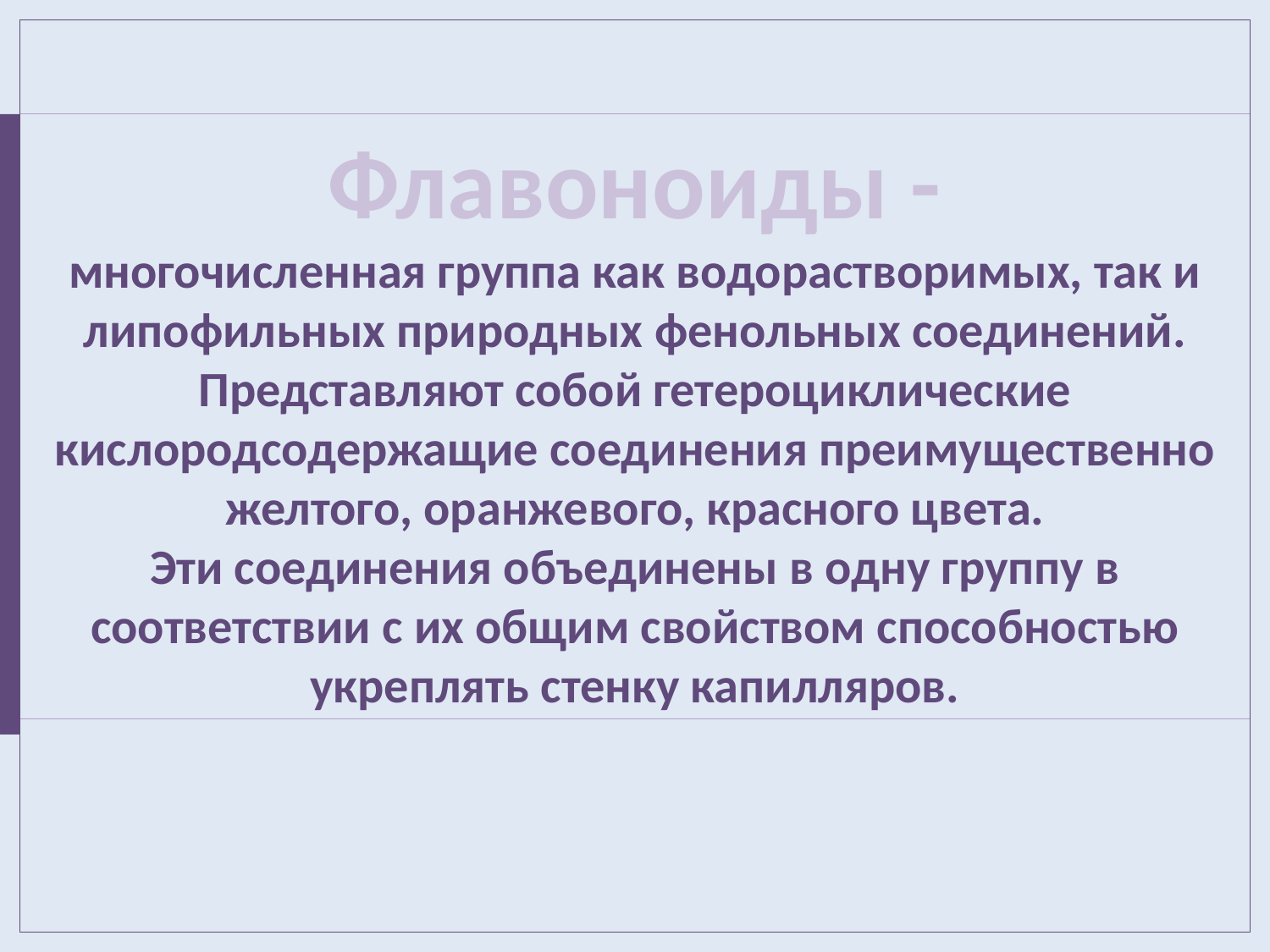

Флавоноиды -
многочисленная группа как водорастворимых, так и липофильных природных фенольных соединений. Представляют собой гетероциклические кислородсодержащие соединения преимущественно желтого, оранжевого, красного цвета.
Эти соединения объединены в одну группу в соответствии с их общим свойством способностью укреплять стенку капилляров.